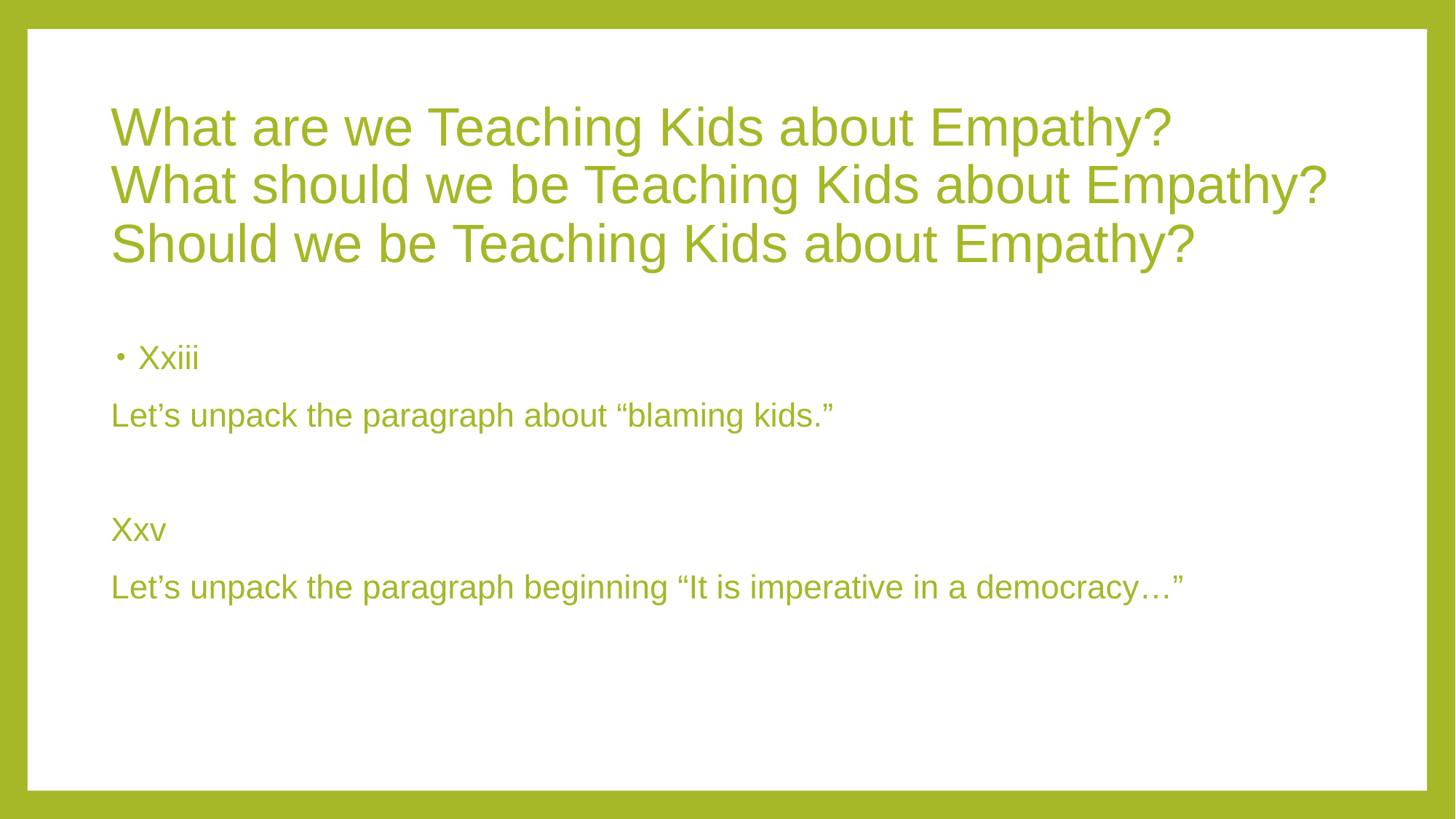

# What are we Teaching Kids about Empathy? What should we be Teaching Kids about Empathy? Should we be Teaching Kids about Empathy?
Xxiii
Let’s unpack the paragraph about “blaming kids.”

Xxv
Let’s unpack the paragraph beginning “It is imperative in a democracy…”